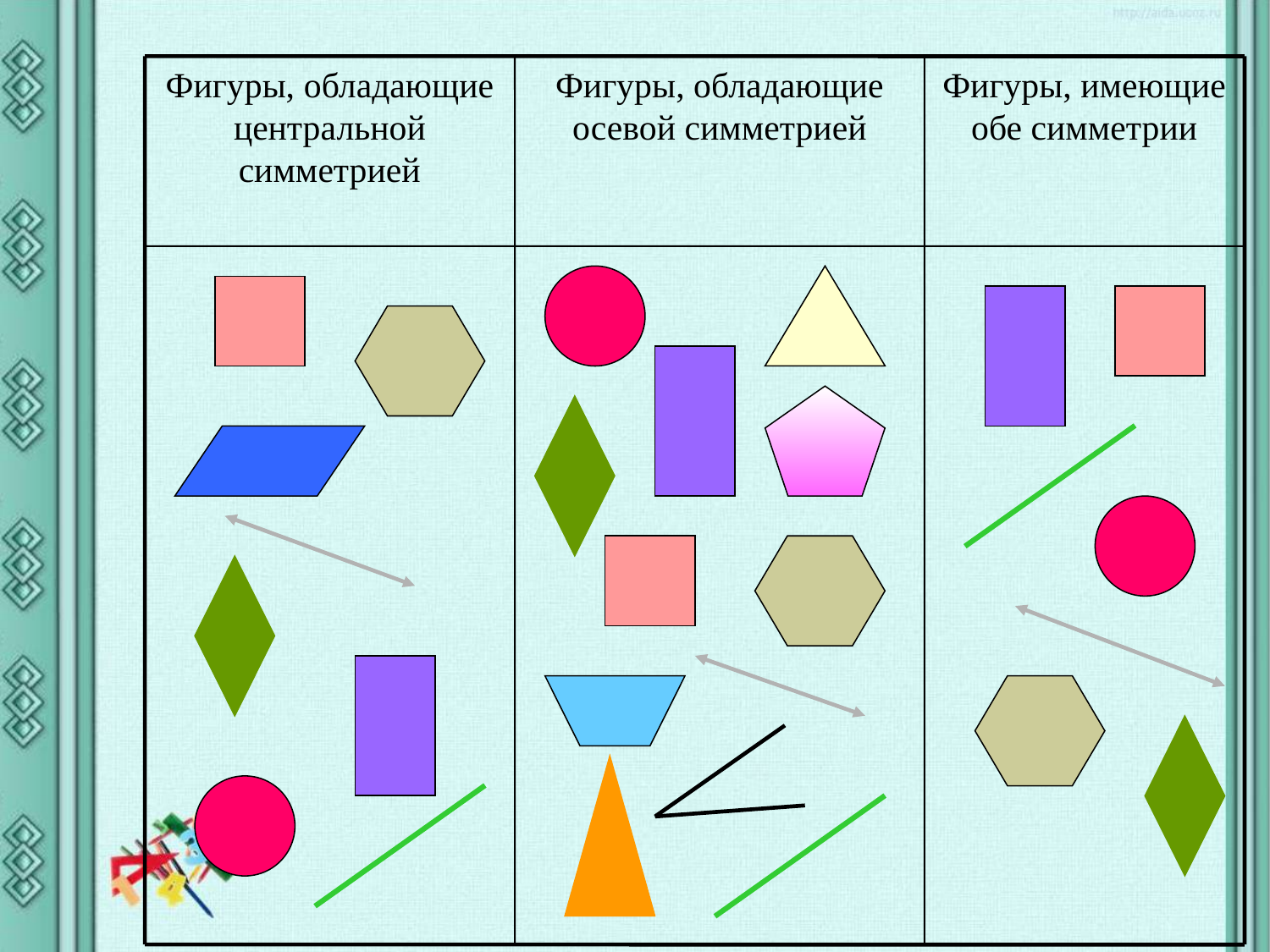

Фигуры, обладающие центральной симметрией

Фигуры, обладающие осевой симметрией

Фигуры, имеющие обе симметрии